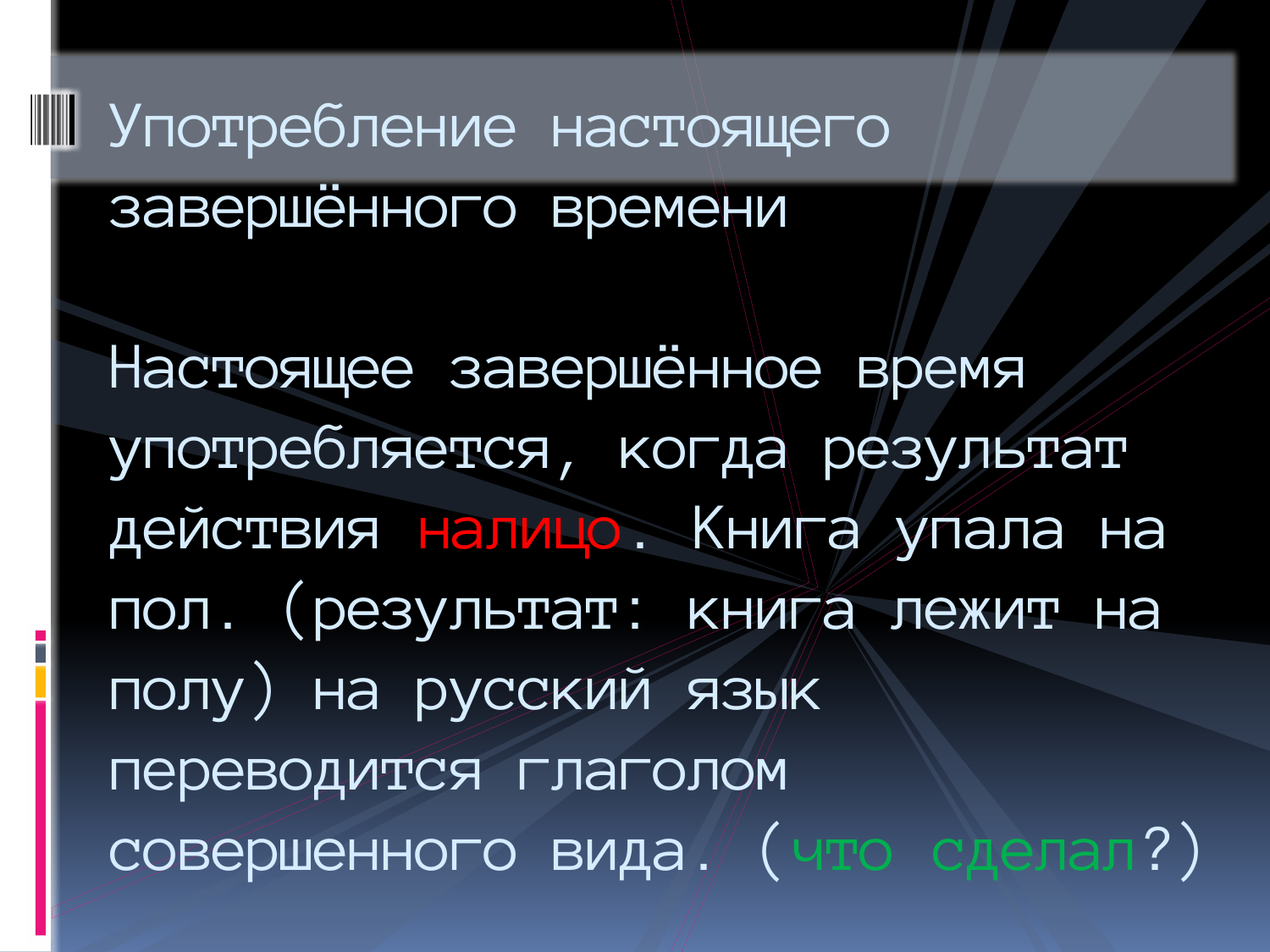

# Употребление настоящего завершённого времени Настоящее завершённое время употребляется, когда результат действия налицо. Книга упала на пол. (результат: книга лежит на полу) на русский язык переводится глаголом совершенного вида. (что сделал?)